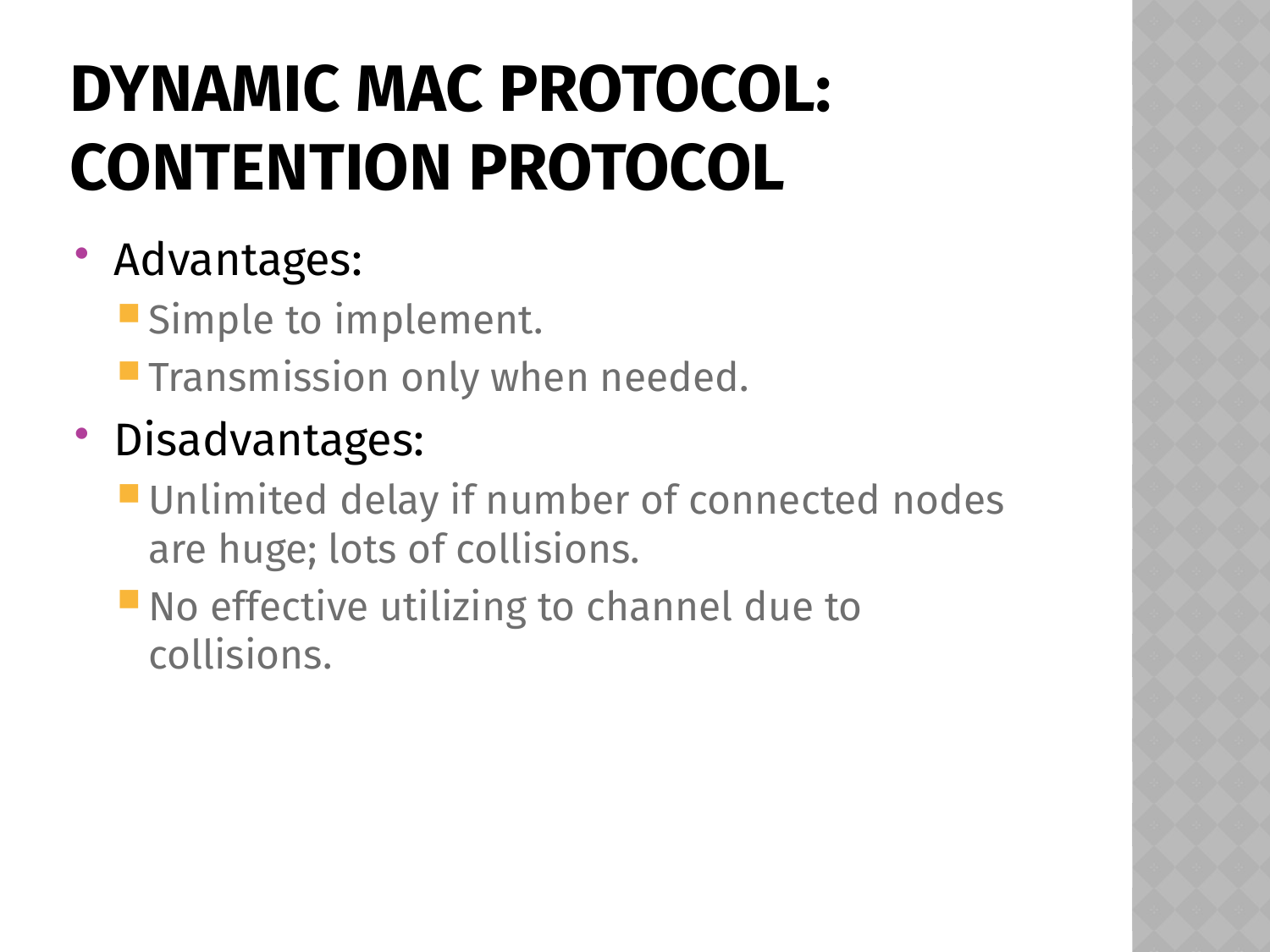

# Dynamic mac protocol: contention protocol
Advantages:
Simple to implement.
Transmission only when needed.
Disadvantages:
Unlimited delay if number of connected nodes are huge; lots of collisions.
No effective utilizing to channel due to collisions.